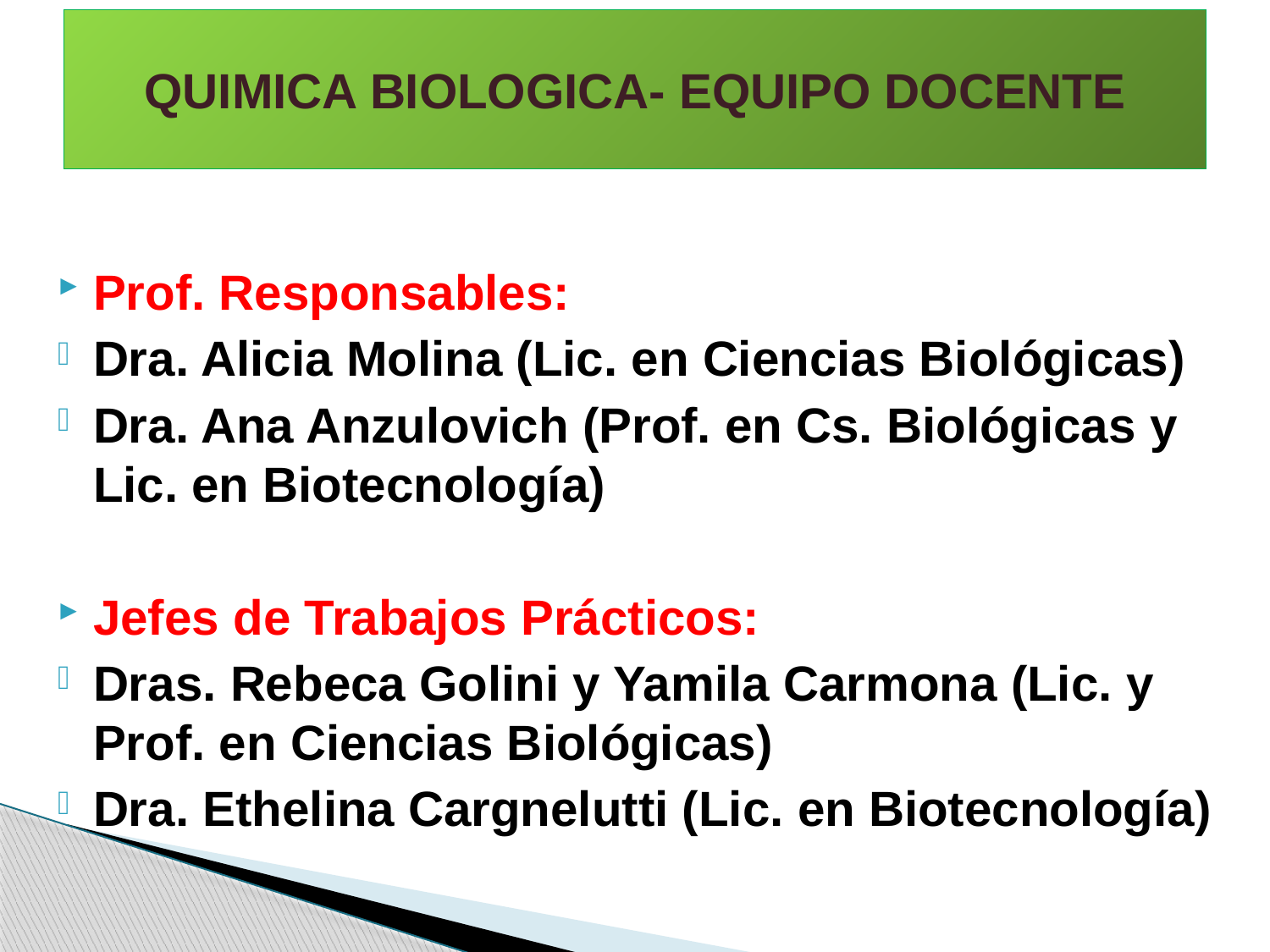

# QUIMICA BIOLOGICA- EQUIPO DOCENTE

Prof. Responsables:
Dra. Alicia Molina (Lic. en Ciencias Biológicas)
Dra. Ana Anzulovich (Prof. en Cs. Biológicas y Lic. en Biotecnología)

Jefes de Trabajos Prácticos:
Dras. Rebeca Golini y Yamila Carmona (Lic. y Prof. en Ciencias Biológicas)
Dra. Ethelina Cargnelutti (Lic. en Biotecnología)